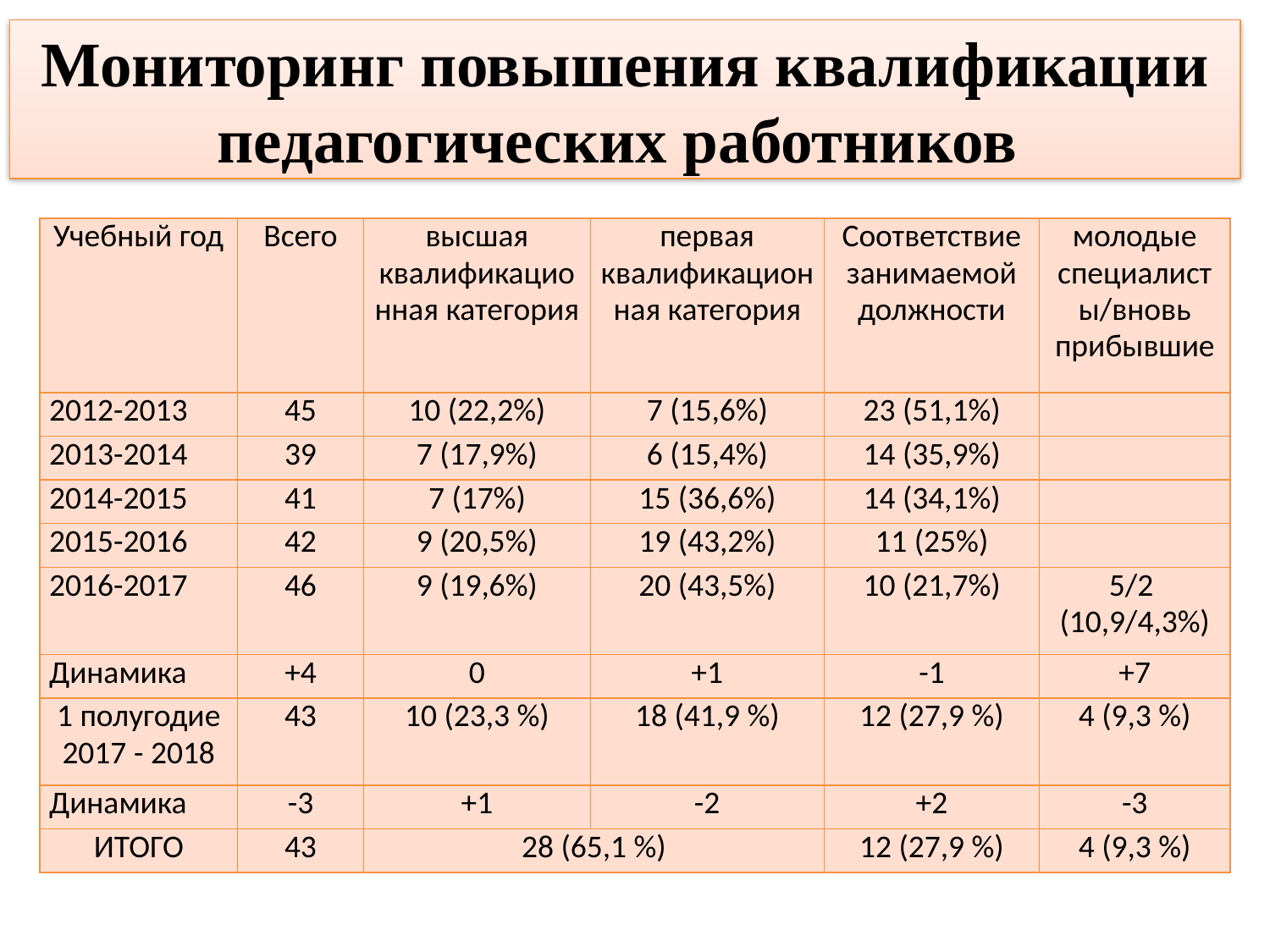

# Мониторинг повышения квалификации педагогических работников
| Учебный год | Всего | высшая квалификационная категория | первая квалификационная категория | Соответствие занимаемой должности | молодые специалисты/вновь прибывшие |
| --- | --- | --- | --- | --- | --- |
| 2012-2013 | 45 | 10 (22,2%) | 7 (15,6%) | 23 (51,1%) |  |
| 2013-2014 | 39 | 7 (17,9%) | 6 (15,4%) | 14 (35,9%) |  |
| 2014-2015 | 41 | 7 (17%) | 15 (36,6%) | 14 (34,1%) |  |
| 2015-2016 | 42 | 9 (20,5%) | 19 (43,2%) | 11 (25%) |  |
| 2016-2017 | 46 | 9 (19,6%) | 20 (43,5%) | 10 (21,7%) | 5/2 (10,9/4,3%) |
| Динамика | +4 | 0 | +1 | -1 | +7 |
| 1 полугодие 2017 - 2018 | 43 | 10 (23,3 %) | 18 (41,9 %) | 12 (27,9 %) | 4 (9,3 %) |
| Динамика | -3 | +1 | -2 | +2 | -3 |
| ИТОГО | 43 | 28 (65,1 %) |  | 12 (27,9 %) | 4 (9,3 %) |